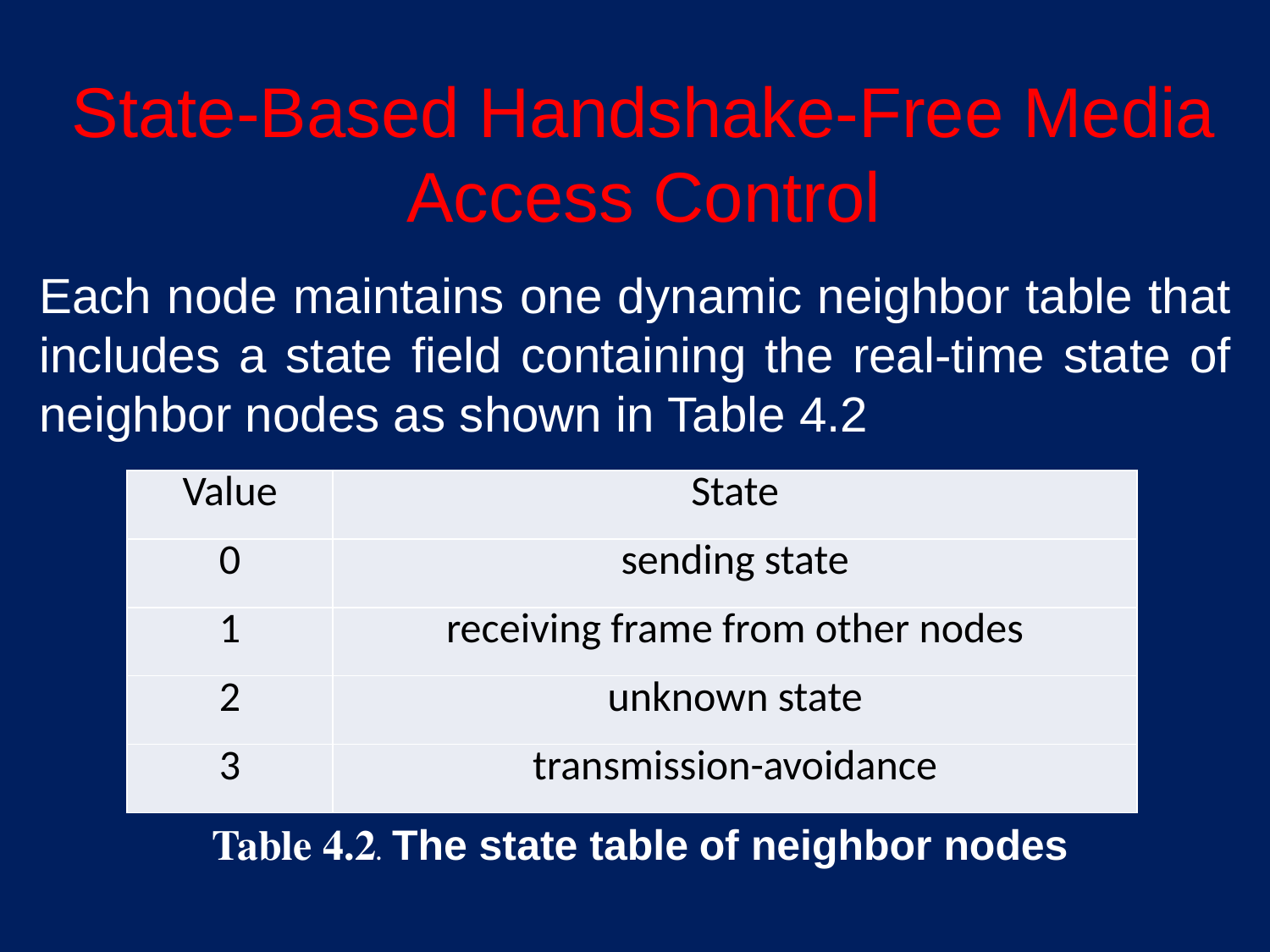

# State-Based Handshake-Free Media Access Control
Each node maintains one dynamic neighbor table that includes a state field containing the real-time state of neighbor nodes as shown in Table 4.2
| Value | State |
| --- | --- |
| 0 | sending state |
| 1 | receiving frame from other nodes |
| 2 | unknown state |
| 3 | transmission-avoidance |
Table 4.2. The state table of neighbor nodes